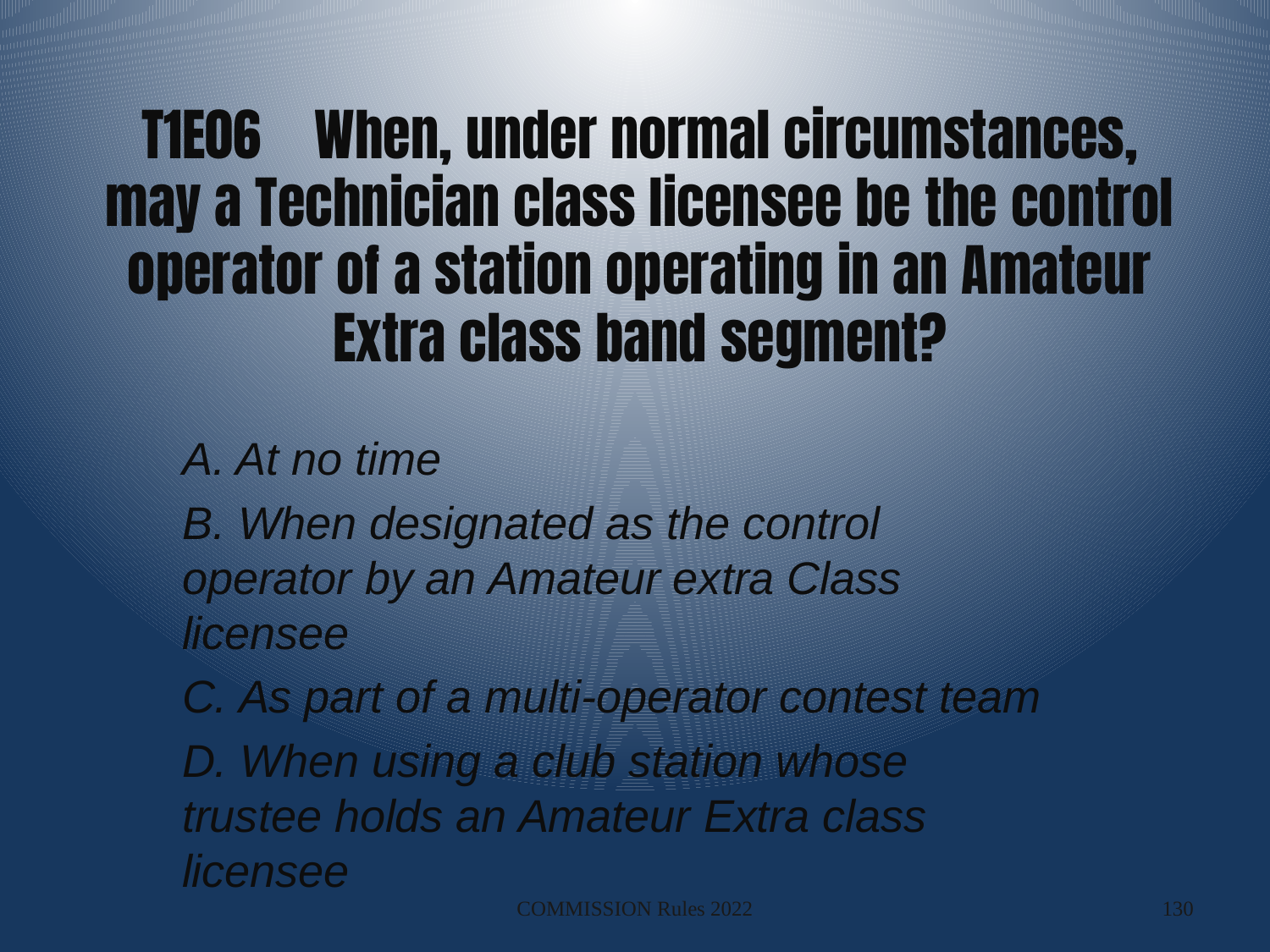

# T1E06    When, under normal circumstances, may a Technician class licensee be the control operator of a station operating in an Amateur Extra class band segment?
A. At no time
B. When designated as the control operator by an Amateur extra Class licensee
C. As part of a multi-operator contest team
D. When using a club station whose trustee holds an Amateur Extra class licensee
COMMISSION Rules 2022
130